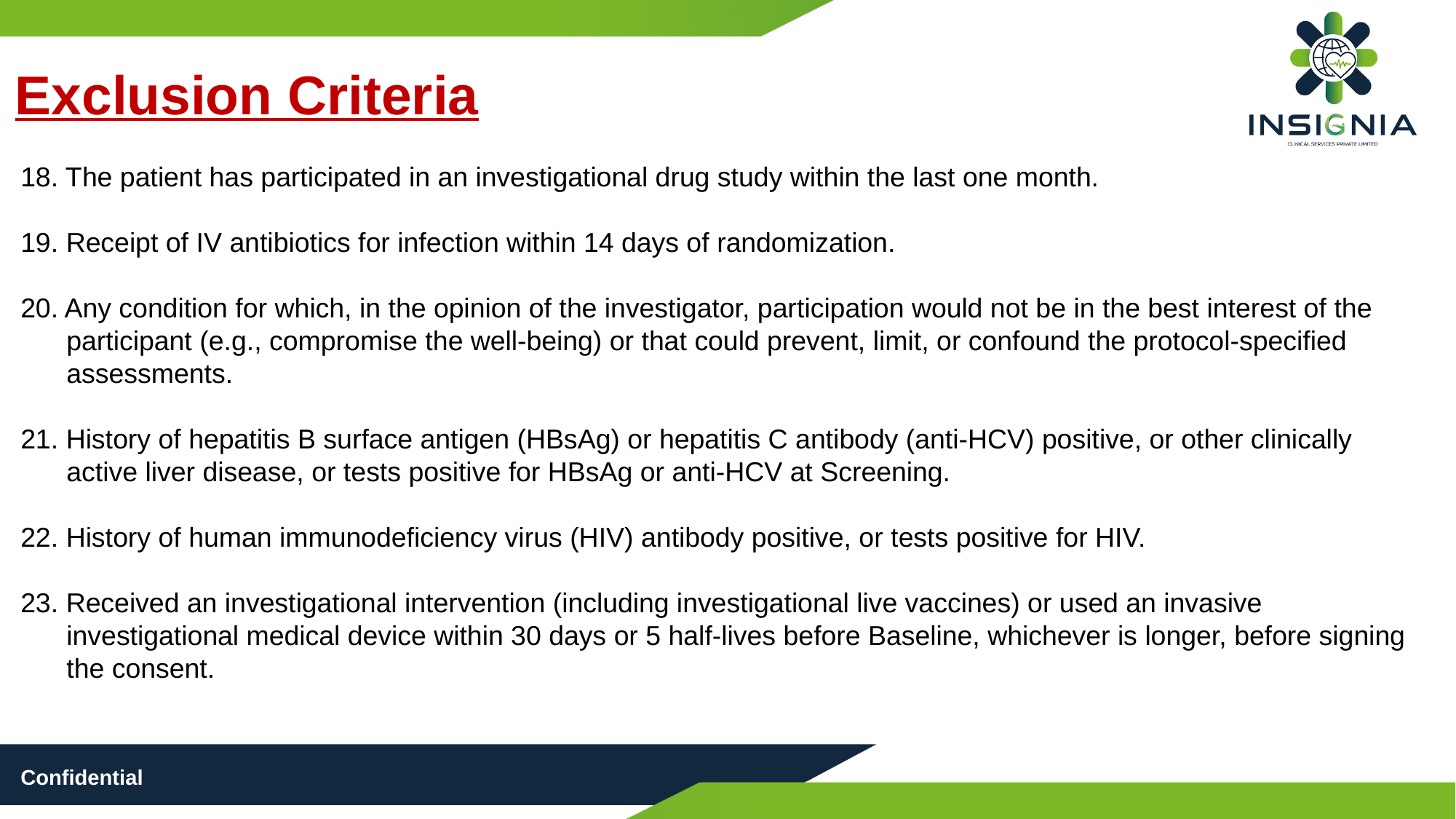

Exclusion Criteria
18. The patient has participated in an investigational drug study within the last one month.

19. Receipt of IV antibiotics for infection within 14 days of randomization.

20. Any condition for which, in the opinion of the investigator, participation would not be in the best interest of the
      participant (e.g., compromise the well-being) or that could prevent, limit, or confound the protocol-specified
      assessments.

21. History of hepatitis B surface antigen (HBsAg) or hepatitis C antibody (anti-HCV) positive, or other clinically
      active liver disease, or tests positive for HBsAg or anti-HCV at Screening.

22. History of human immunodeficiency virus (HIV) antibody positive, or tests positive for HIV.

23. Received an investigational intervention (including investigational live vaccines) or used an invasive
      investigational medical device within 30 days or 5 half-lives before Baseline, whichever is longer, before signing
      the consent.
Confidential